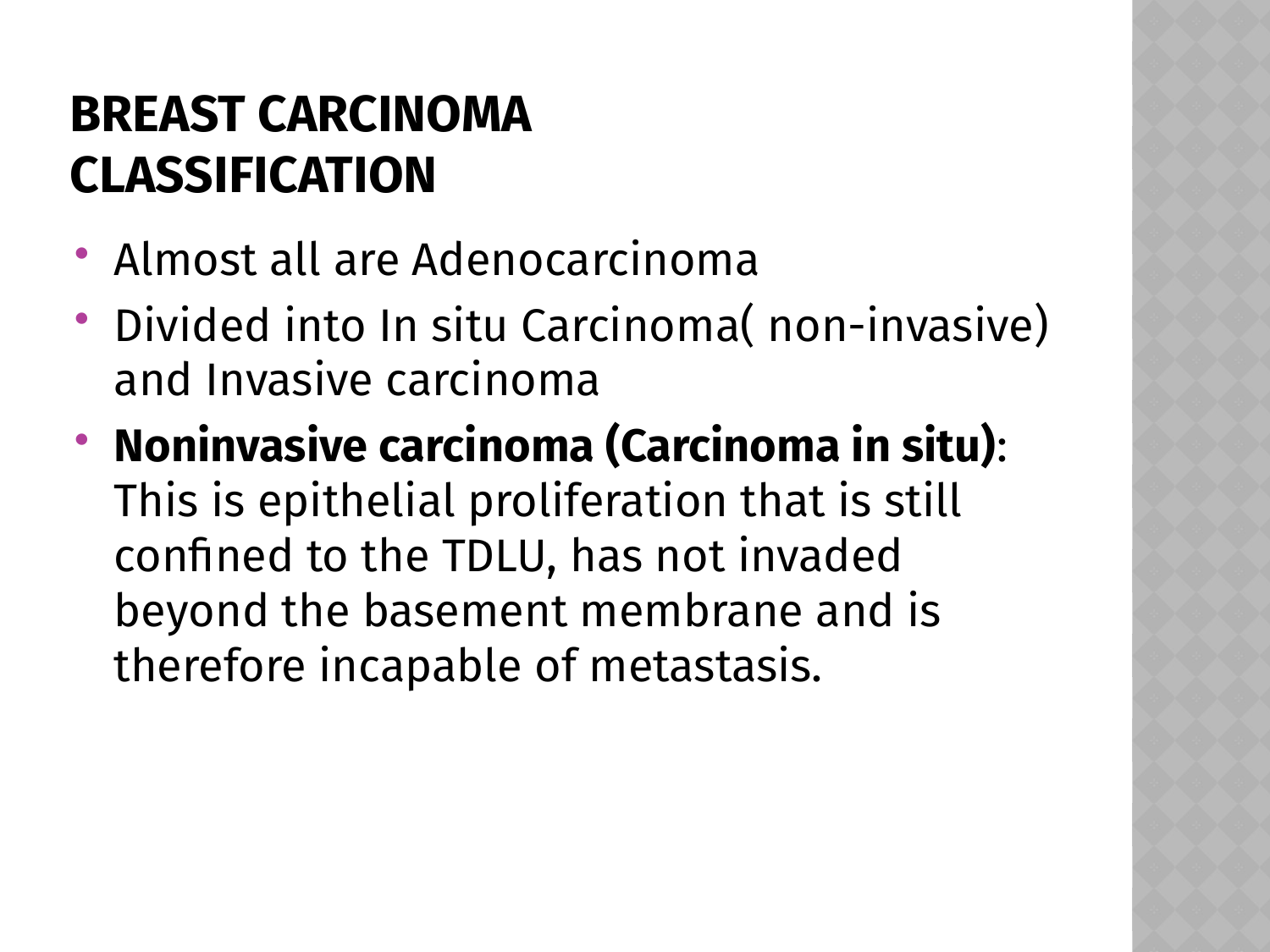

# Breast Carcinoma Classification
Almost all are Adenocarcinoma
Divided into In situ Carcinoma( non-invasive) and Invasive carcinoma
Noninvasive carcinoma (Carcinoma in situ): This is epithelial proliferation that is still confined to the TDLU, has not invaded beyond the basement membrane and is therefore incapable of metastasis.